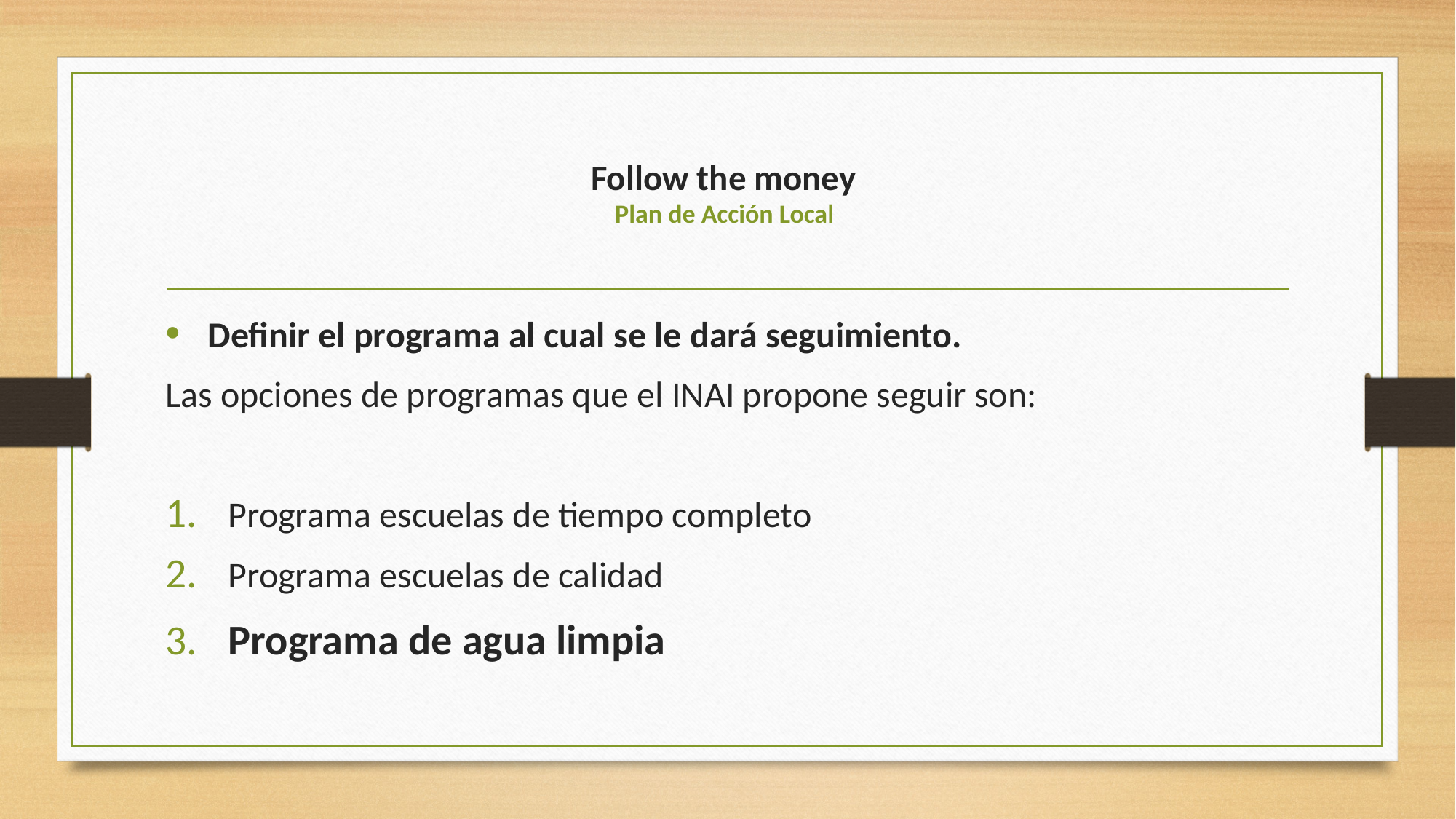

# Follow the money Plan de Acción Local
 Definir el programa al cual se le dará seguimiento.
Las opciones de programas que el INAI propone seguir son:

 Programa escuelas de tiempo completo
 Programa escuelas de calidad
 Programa de agua limpia